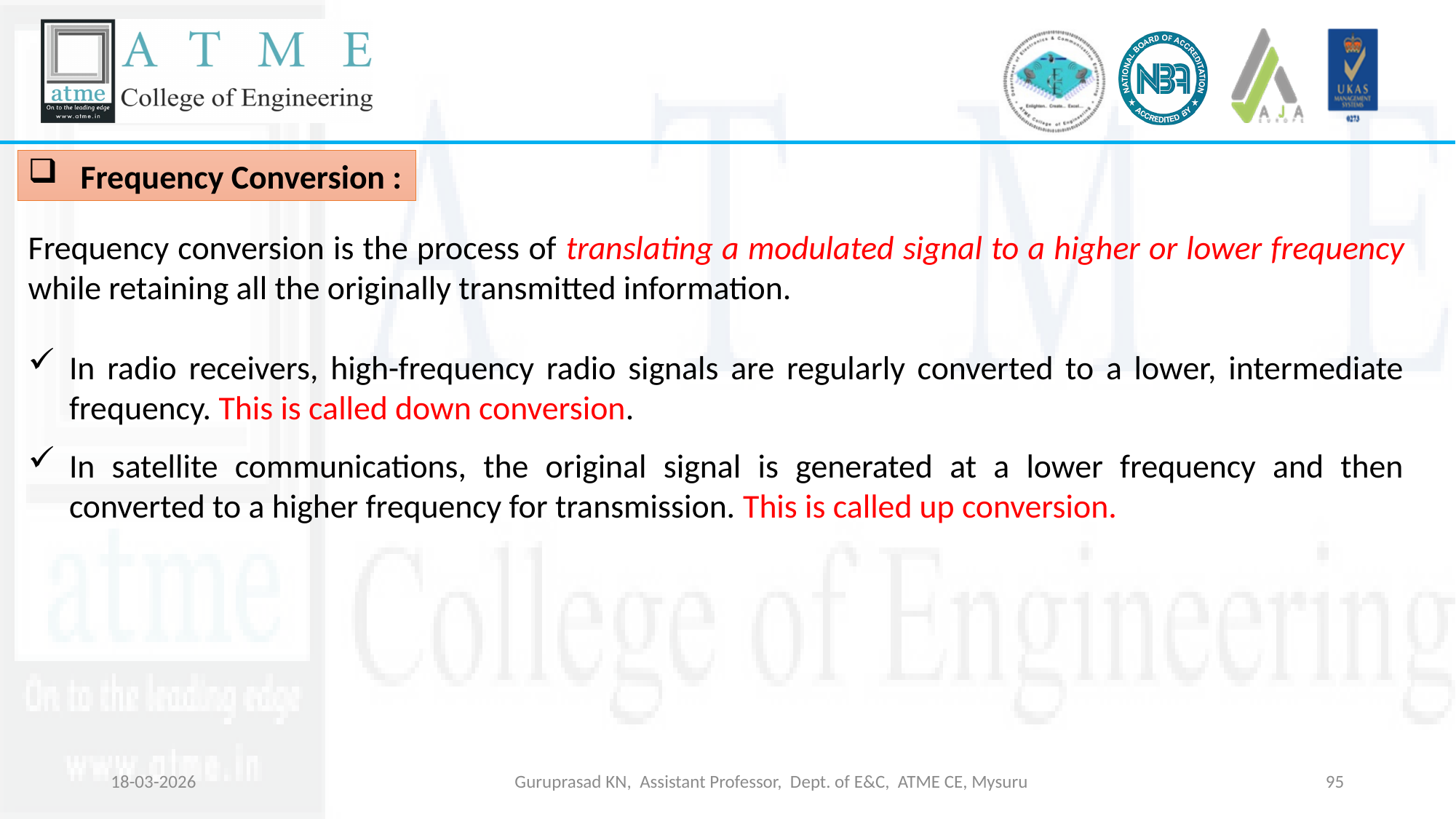

Frequency Conversion :
Frequency conversion is the process of translating a modulated signal to a higher or lower frequency while retaining all the originally transmitted information.

In radio receivers, high-frequency radio signals are regularly converted to a lower, intermediate frequency. This is called down conversion.

In satellite communications, the original signal is generated at a lower frequency and then converted to a higher frequency for transmission. This is called up conversion.
18-03-2026
Guruprasad KN,  Assistant Professor,  Dept. of E&C,  ATME CE, Mysuru
95